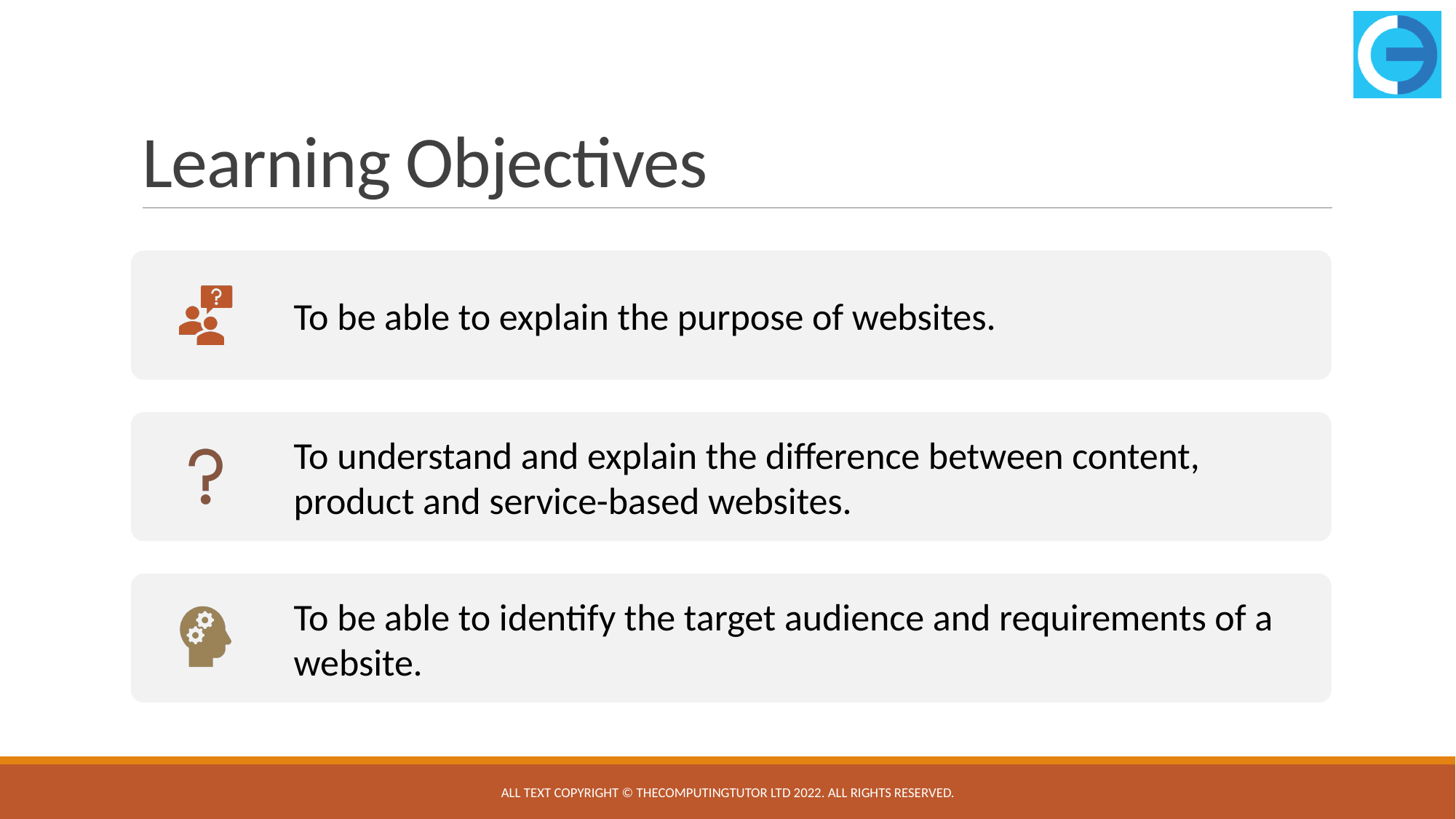

# Learning Objectives
To be able to explain the purpose of websites.
To understand and explain the difference between content, product and service-based websites.
To be able to identify the target audience and requirements of a website.
All text copyright © TheComputingTutor Ltd 2022. All rights Reserved.